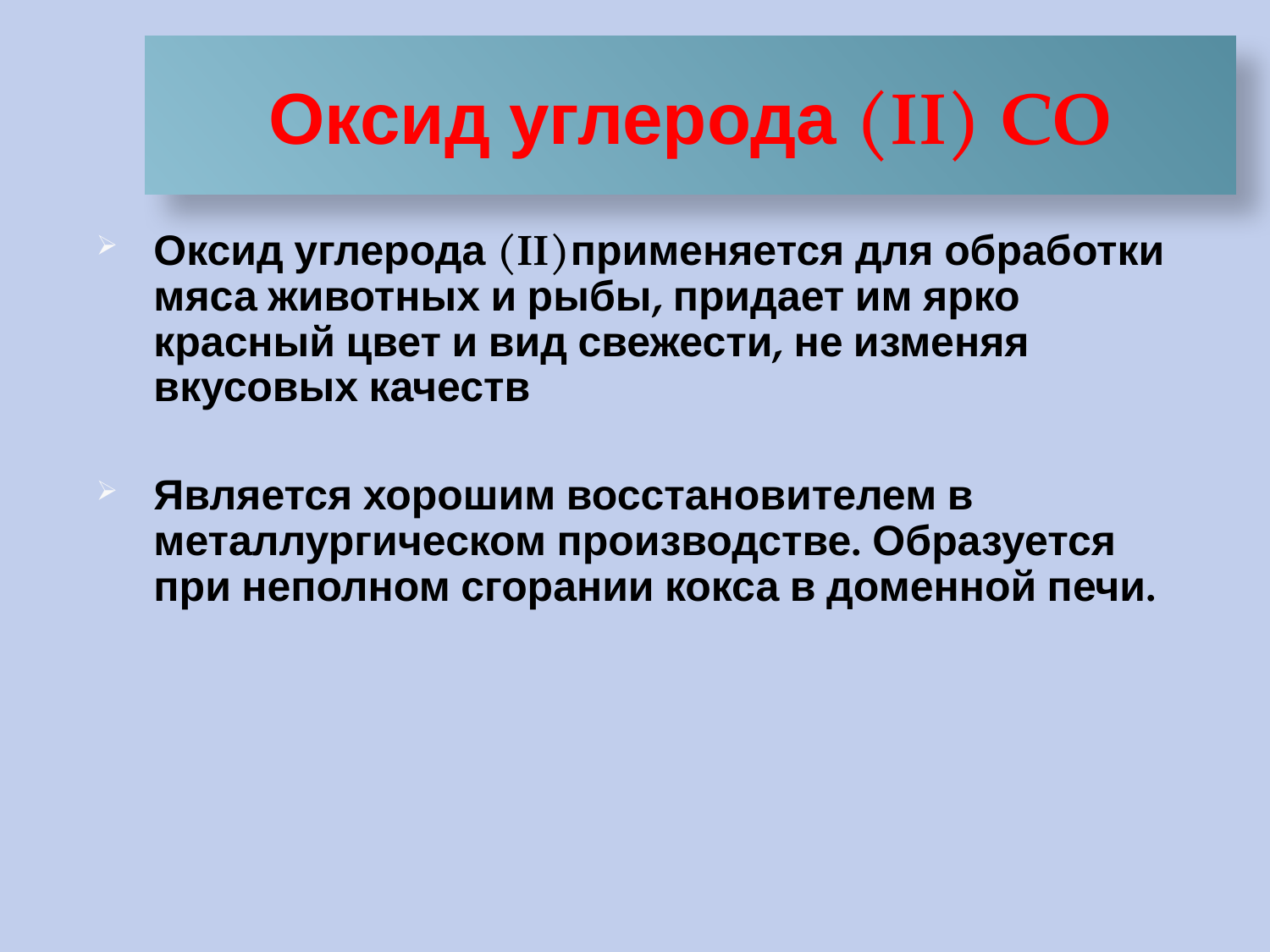

# Оксид углерода (II) CO
Оксид углерода (II)применяется для обработки мяса животных и рыбы, придает им ярко красный цвет и вид свежести, не изменяя вкусовых качеств

Является хорошим восстановителем в металлургическом производстве. Образуется при неполном сгорании кокса в доменной печи.